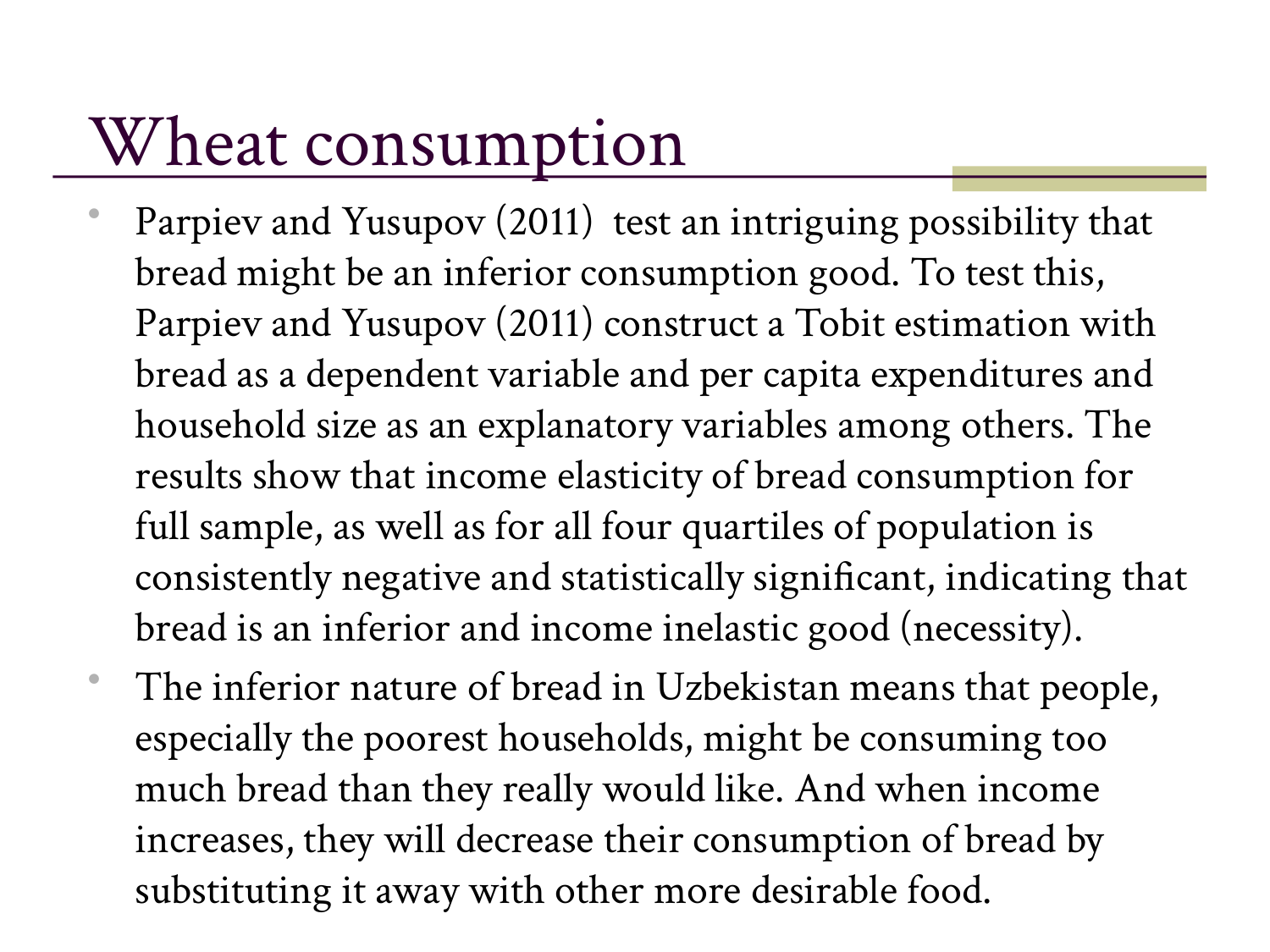

# Wheat consumption
Parpiev and Yusupov (2011)  test an intriguing possibility that bread might be an inferior consumption good. To test this, Parpiev and Yusupov (2011) construct a Tobit estimation with bread as a dependent variable and per capita expenditures and household size as an explanatory variables among others. The results show that income elasticity of bread consumption for full sample, as well as for all four quartiles of population is consistently negative and statistically significant, indicating that bread is an inferior and income inelastic good (necessity).
The inferior nature of bread in Uzbekistan means that people, especially the poorest households, might be consuming too much bread than they really would like. And when income increases, they will decrease their consumption of bread by substituting it away with other more desirable food.